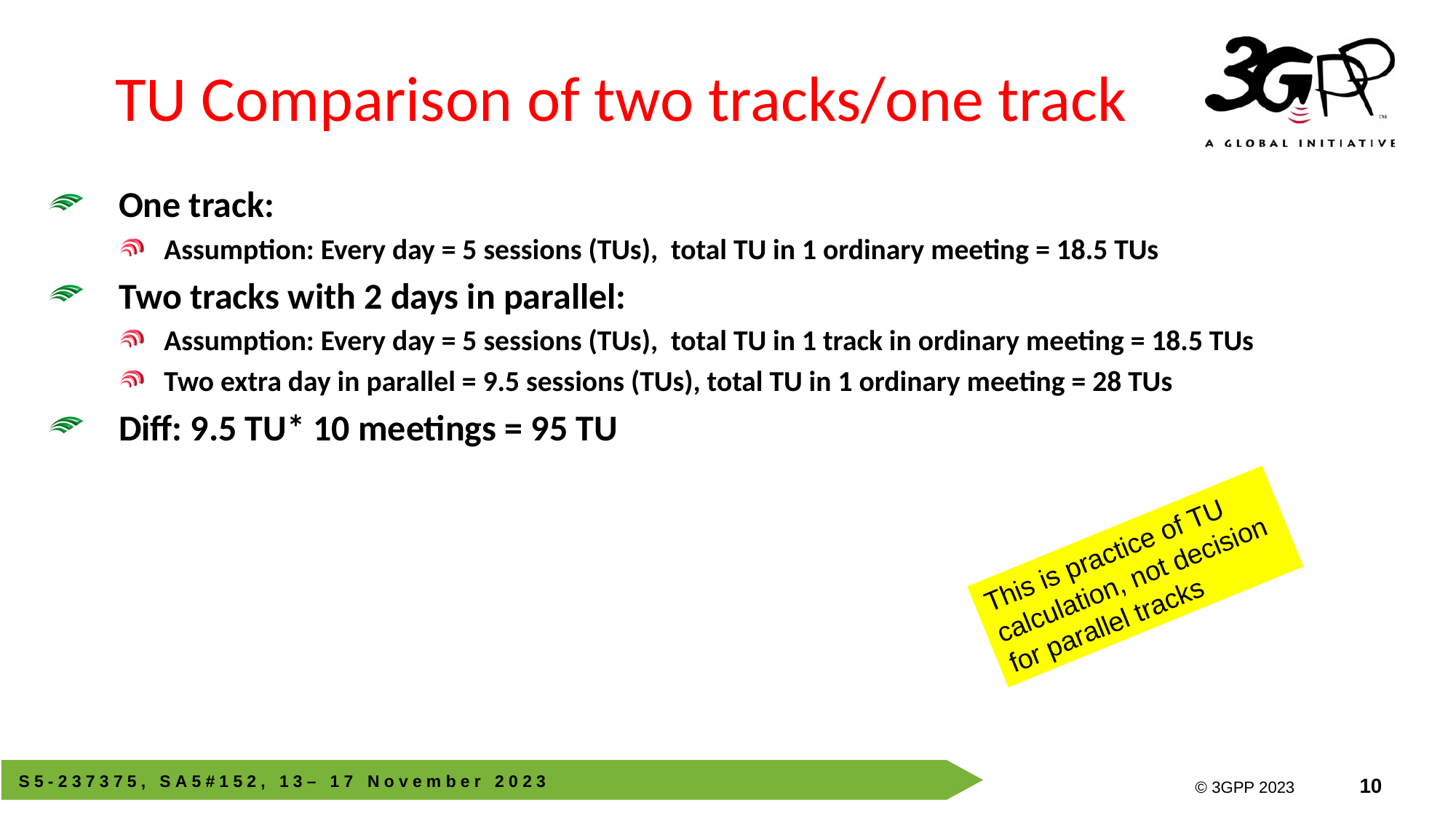

# TU Comparison of two tracks/one track
One track:
Assumption: Every day = 5 sessions (TUs),  total TU in 1 ordinary meeting = 18.5 TUs
Two tracks with 2 days in parallel:
Assumption: Every day = 5 sessions (TUs),  total TU in 1 track in ordinary meeting = 18.5 TUs
Two extra day in parallel = 9.5 sessions (TUs), total TU in 1 ordinary meeting = 28 TUs
Diff: 9.5 TU* 10 meetings = 95 TU
This is practice of TU calculation, not decision for parallel tracks